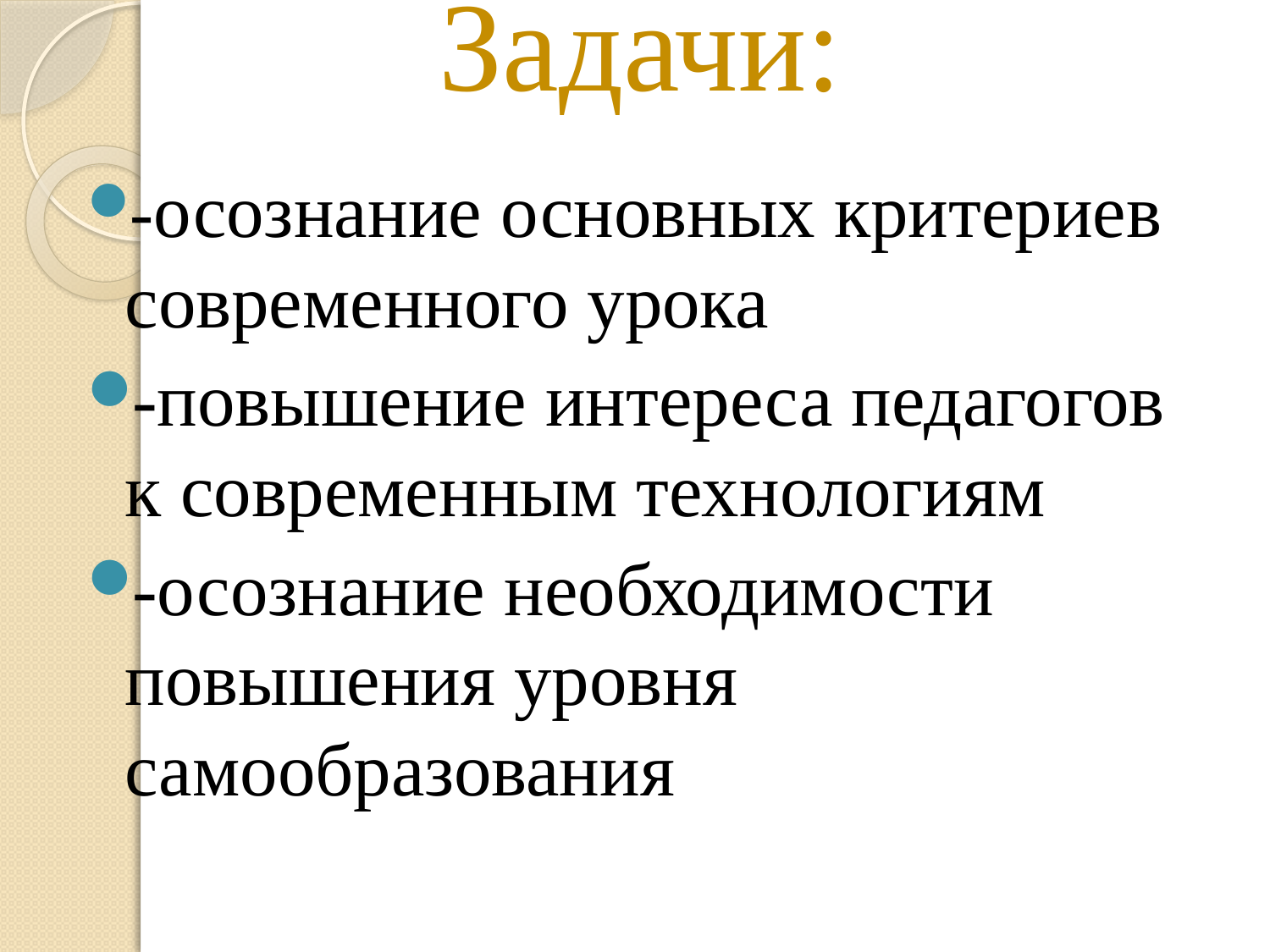

# Задачи:
-осознание основных критериев современного урока
-повышение интереса педагогов к современным технологиям
-осознание необходимости повышения уровня самообразования